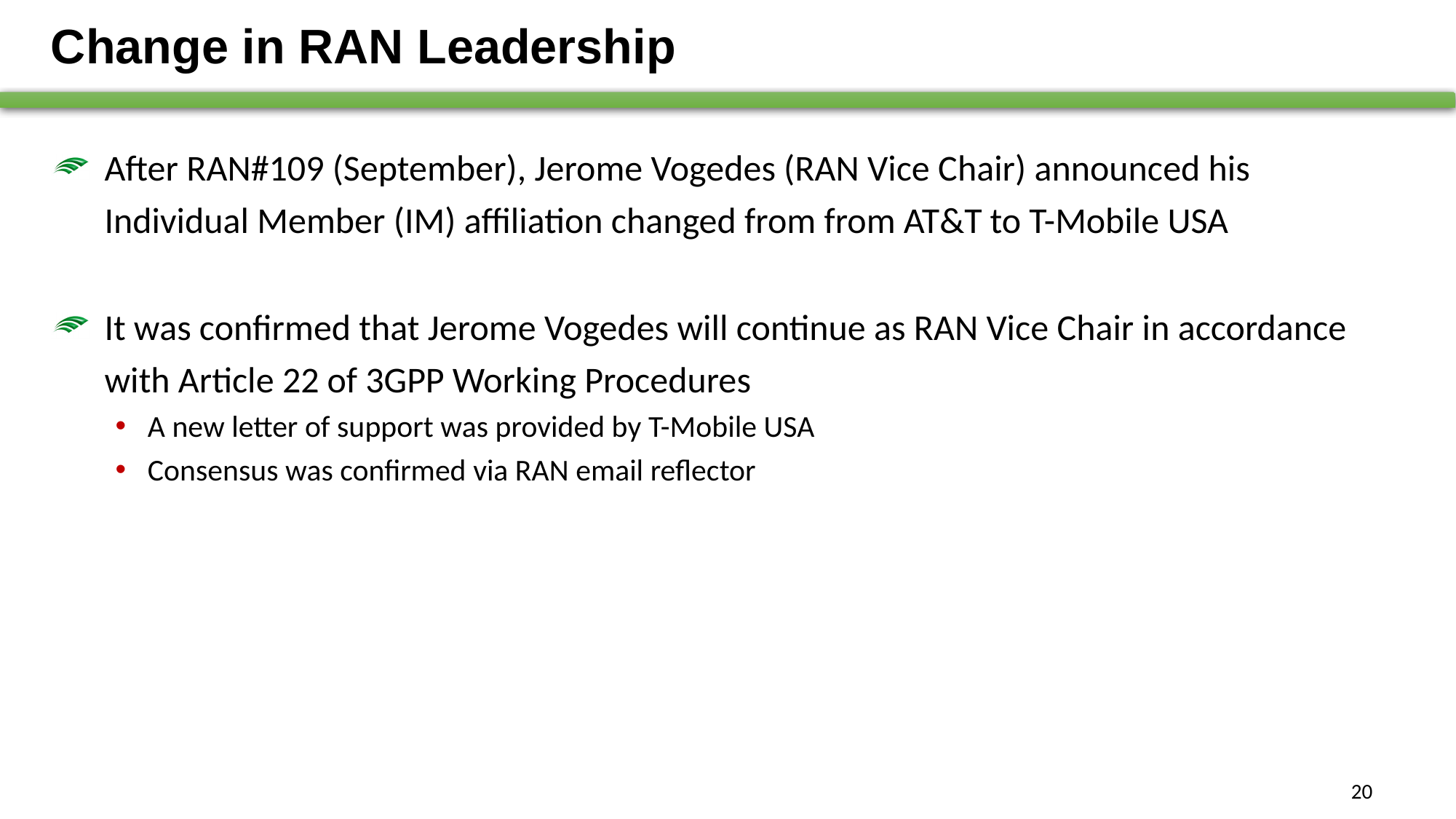

# Change in RAN Leadership
After RAN#109 (September), Jerome Vogedes (RAN Vice Chair) announced his
Individual Member (IM) affiliation changed from from AT&T to T-Mobile USA

It was confirmed that Jerome Vogedes will continue as RAN Vice Chair in accordance with Article 22 of 3GPP Working Procedures
A new letter of support was provided by T-Mobile USA
Consensus was confirmed via RAN email reflector